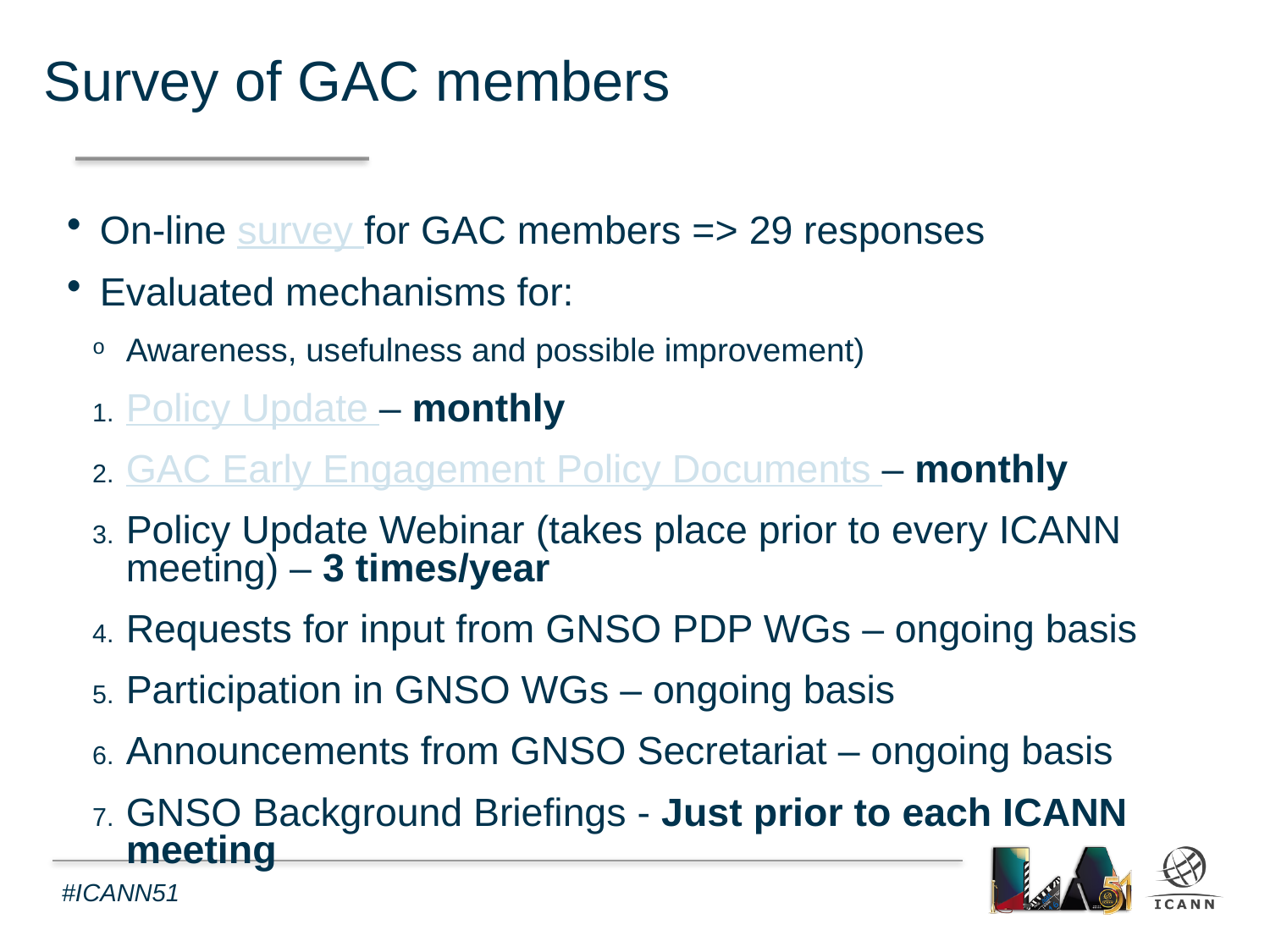

Survey of GAC members
On-line survey for GAC members => 29 responses
Evaluated mechanisms for:
Awareness, usefulness and possible improvement)
Policy Update – monthly
GAC Early Engagement Policy Documents – monthly
Policy Update Webinar (takes place prior to every ICANN meeting) – 3 times/year
Requests for input from GNSO PDP WGs – ongoing basis
Participation in GNSO WGs – ongoing basis
Announcements from GNSO Secretariat – ongoing basis
GNSO Background Briefings - Just prior to each ICANN meeting